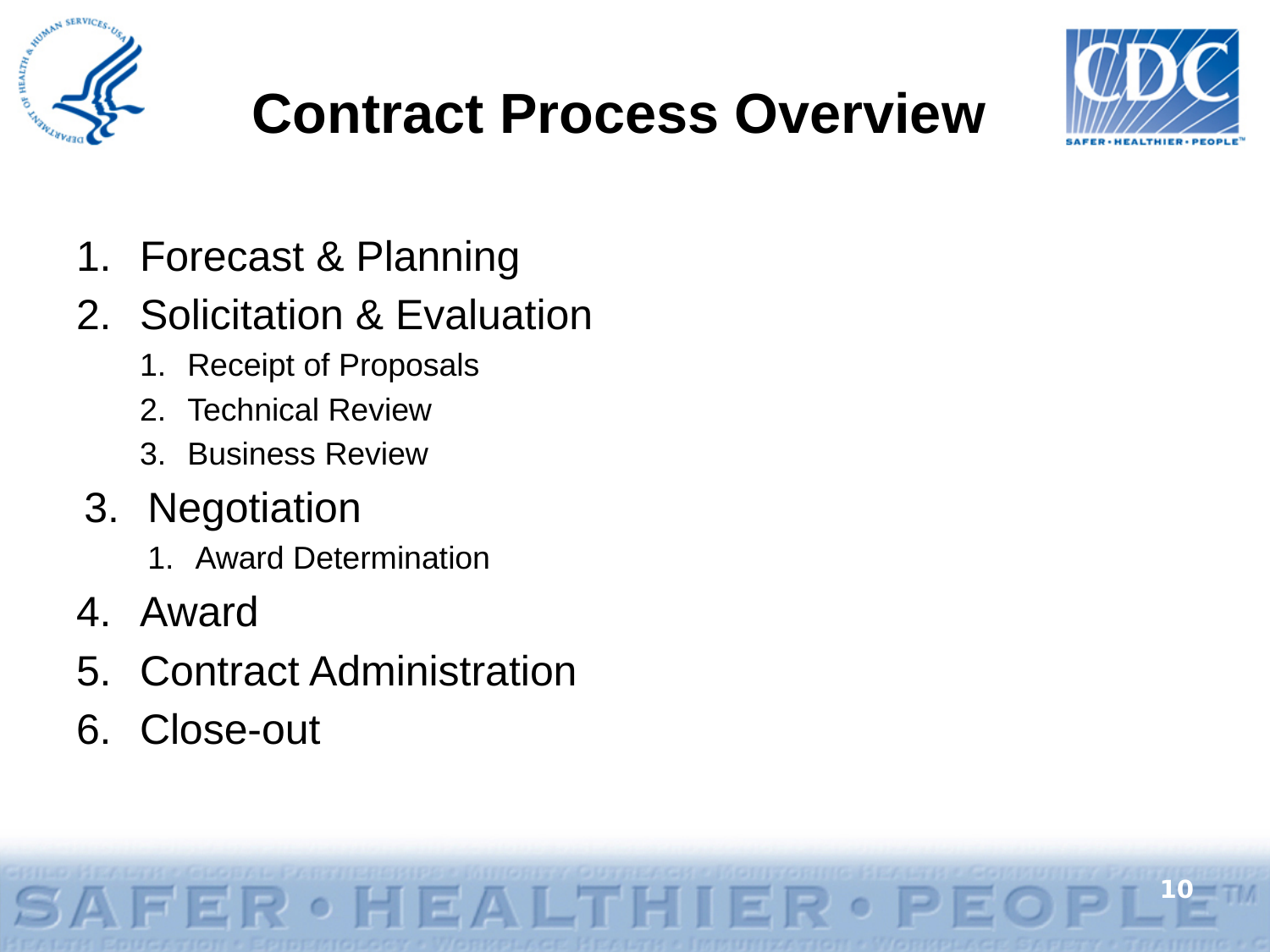

# Contract Process Overview
Forecast & Planning
Solicitation & Evaluation
Receipt of Proposals
Technical Review
Business Review
Negotiation
Award Determination
Award
Contract Administration
Close-out
10